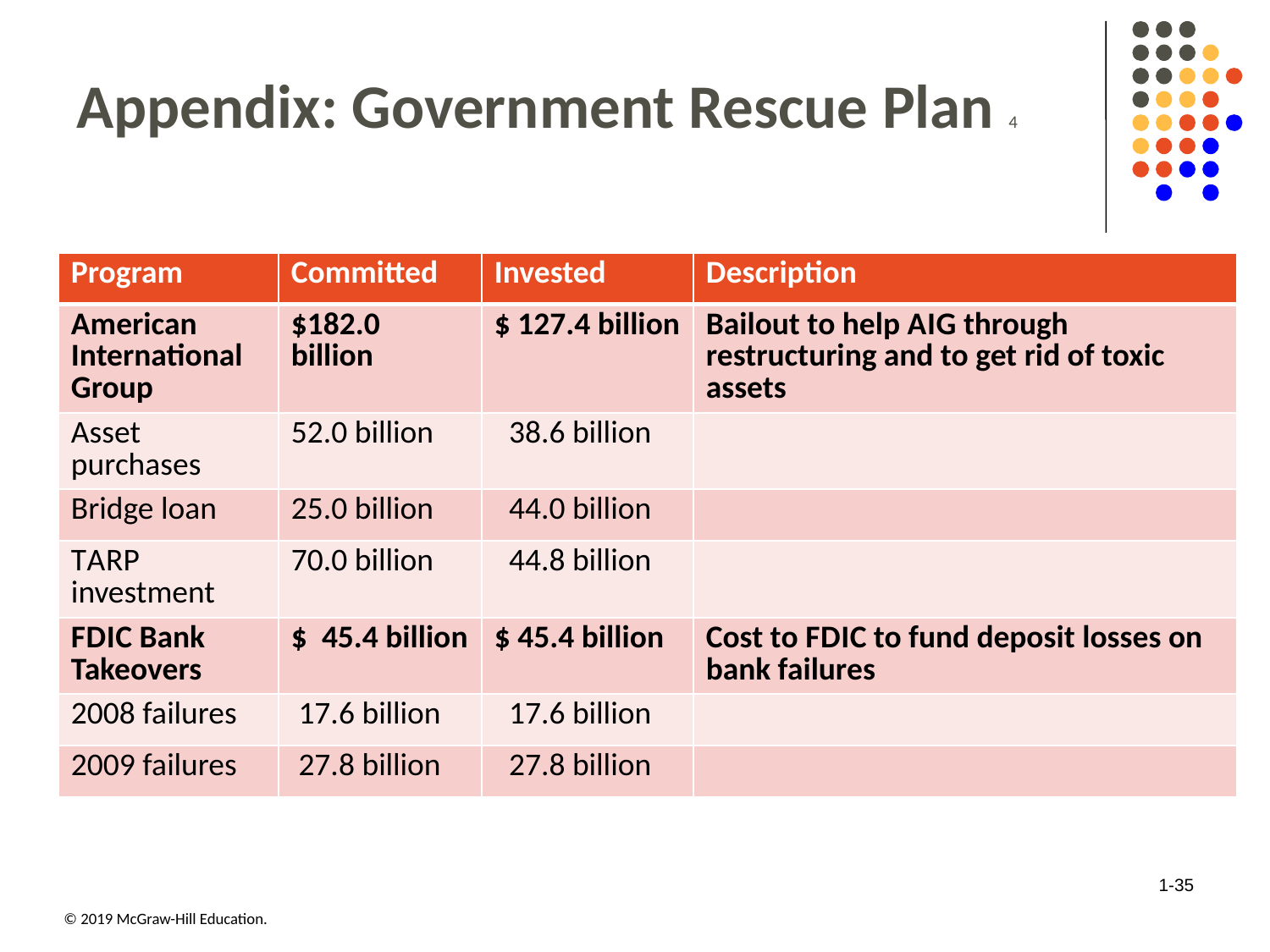

# Appendix: Government Rescue Plan 4
| Program | Committed | Invested | Description |
| --- | --- | --- | --- |
| American International Group | $182.0 billion | $ 127.4 billion | Bailout to help A I G through restructuring and to get rid of toxic assets |
| Asset purchases | 52.0 billion | 38.6 billion |  |
| Bridge loan | 25.0 billion | 44.0 billion |  |
| T A R P investment | 70.0 billion | 44.8 billion |  |
| F D I C Bank Takeovers | $  45.4 billion | $ 45.4 billion | Cost to F D I C to fund deposit losses on bank failures |
| 2008 failures | 17.6 billion | 17.6 billion |  |
| 2009 failures | 27.8 billion | 27.8 billion |  |
1-35